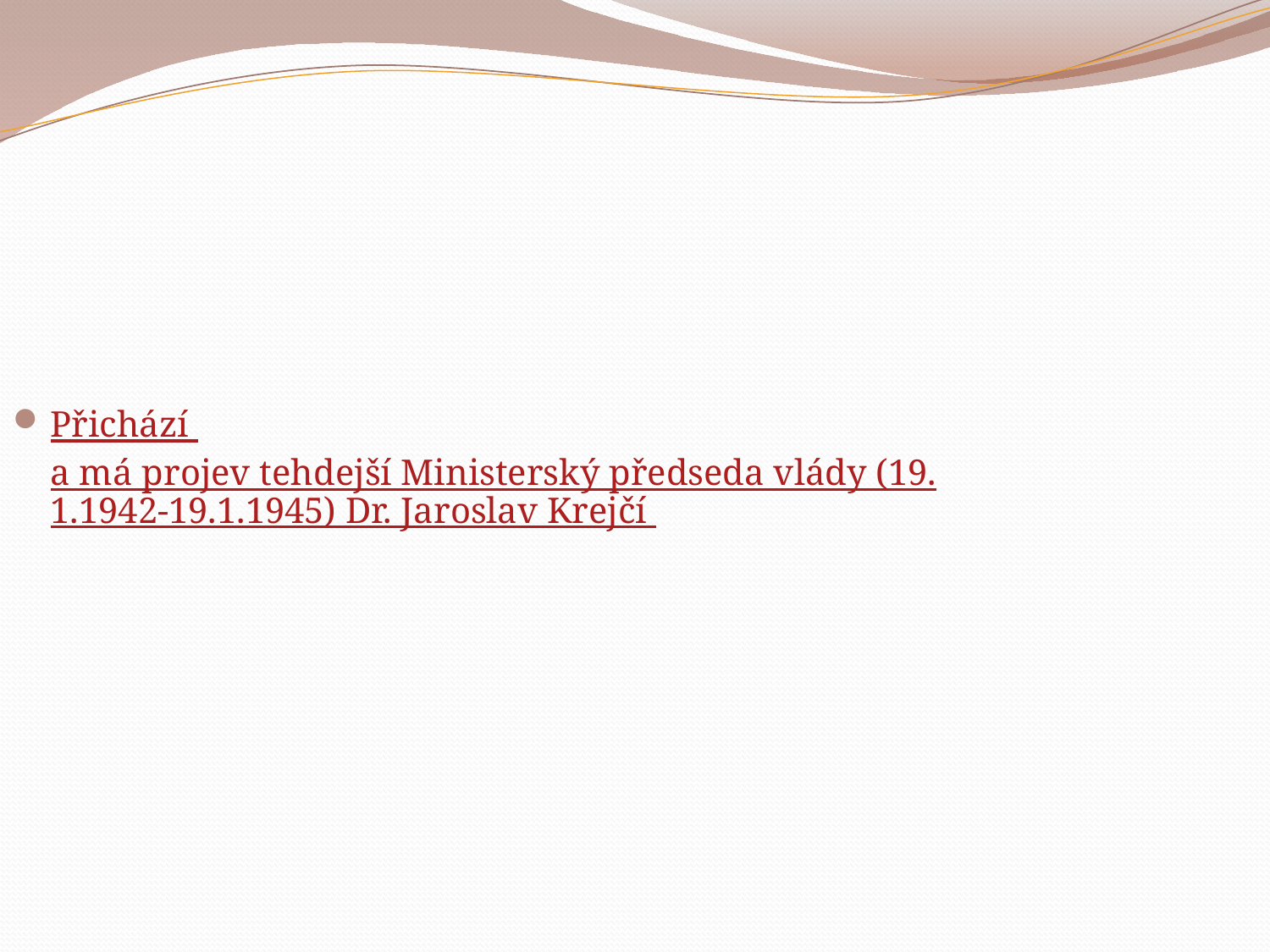

Přichází a má projev tehdejší Ministerský předseda vlády (19.1.1942-19.1.1945) Dr. Jaroslav Krejčí